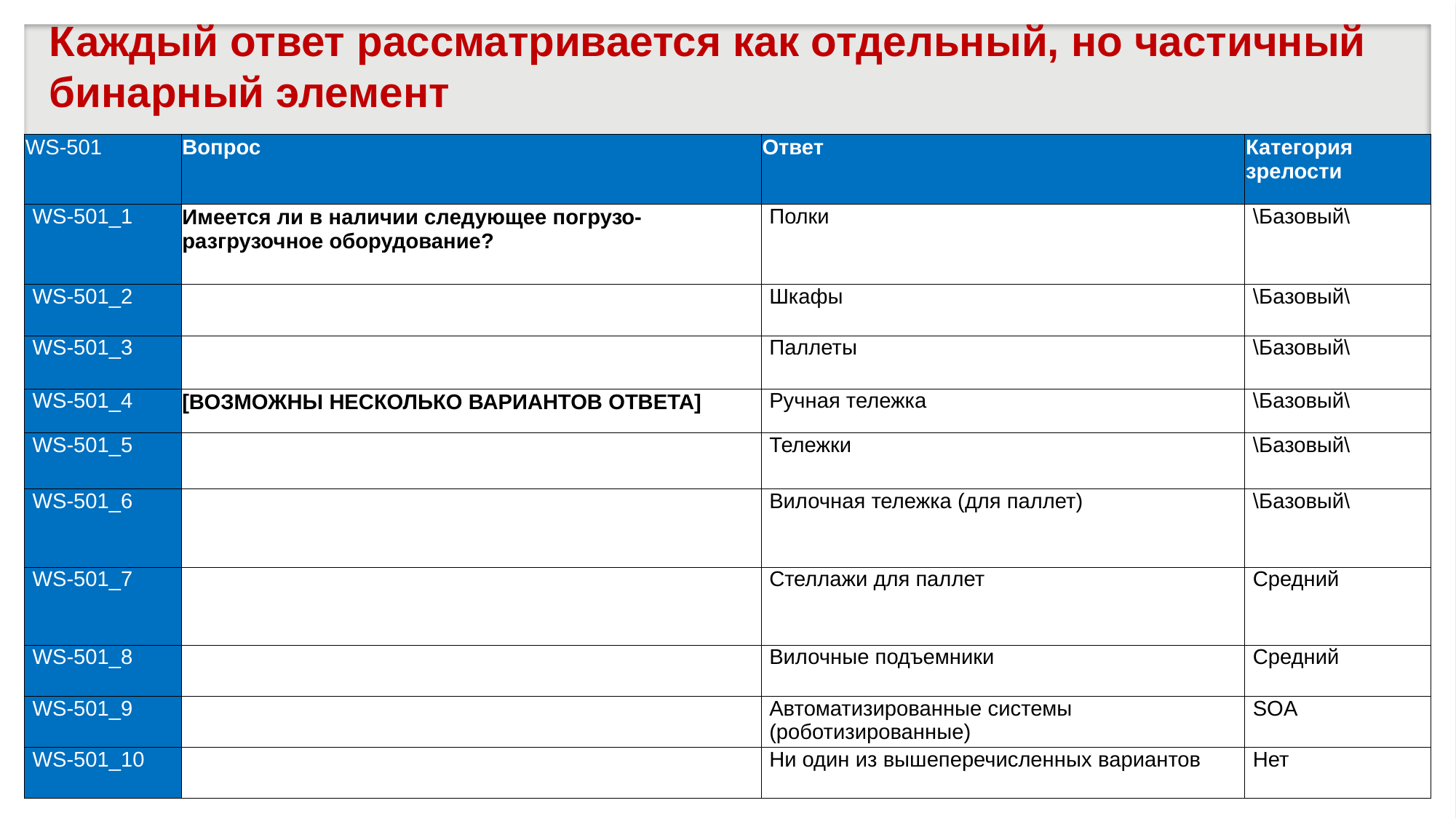

# Каждый ответ рассматривается как отдельный, но частичный бинарный элемент
| WS-501 | Вопрос | Ответ | Категория зрелости |
| --- | --- | --- | --- |
| WS-501\_1 | Имеется ли в наличии следующее погрузо-разгрузочное оборудование? | Полки | \Базовый\ |
| WS-501\_2 |  | Шкафы | \Базовый\ |
| WS-501\_3 |  | Паллеты | \Базовый\ |
| WS-501\_4 | [ВОЗМОЖНЫ НЕСКОЛЬКО ВАРИАНТОВ ОТВЕТА] | Ручная тележка | \Базовый\ |
| WS-501\_5 |  | Тележки | \Базовый\ |
| WS-501\_6 |  | Вилочная тележка (для паллет) | \Базовый\ |
| WS-501\_7 |  | Стеллажи для паллет | Средний |
| WS-501\_8 |  | Вилочные подъемники | Средний |
| WS-501\_9 |  | Автоматизированные системы (роботизированные) | SOA |
| WS-501\_10 |  | Ни один из вышеперечисленных вариантов | Нет |
8